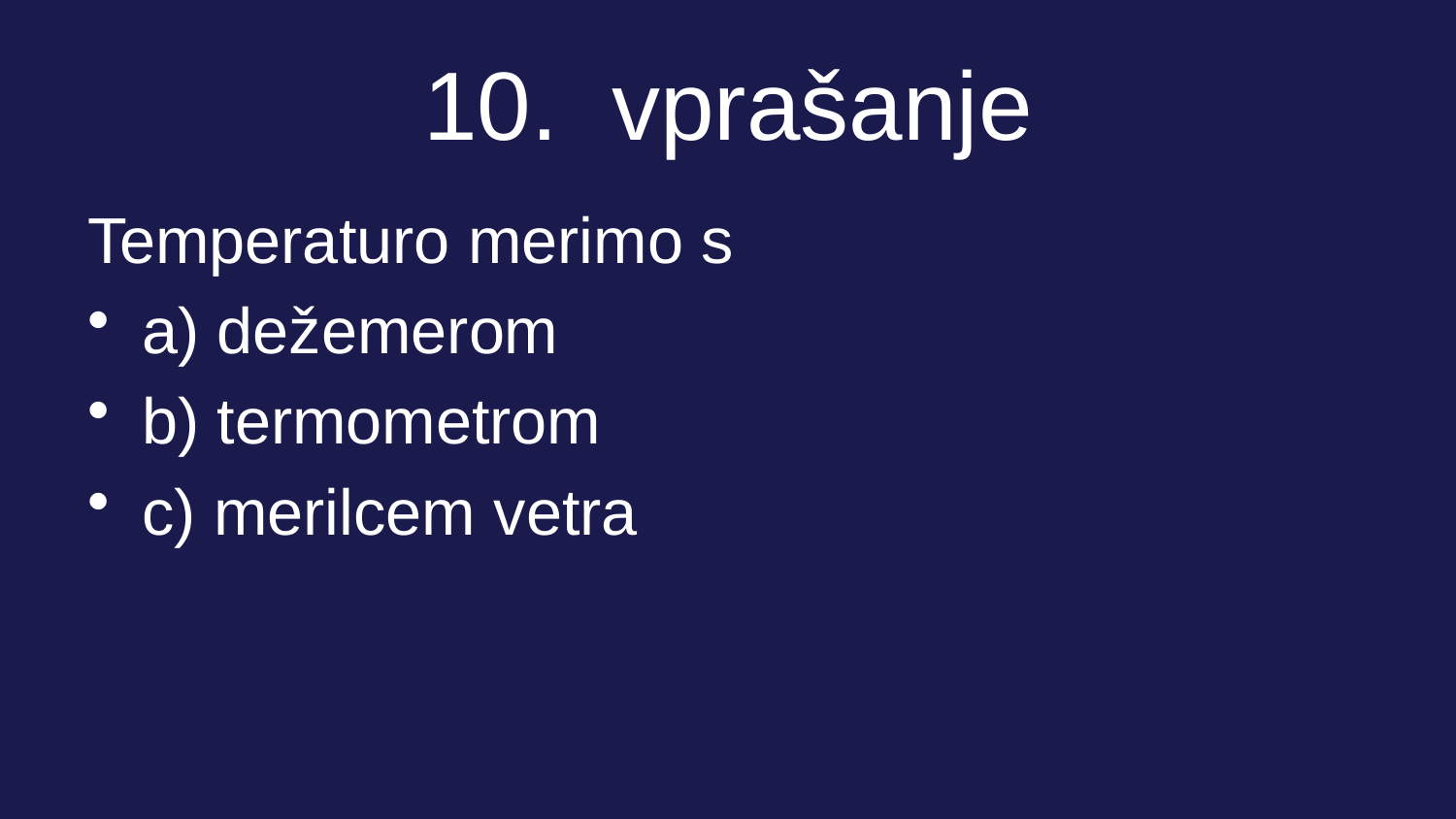

# 10.  vprašanje
Temperaturo merimo s
a) dežemerom
b) termometrom
c) merilcem vetra